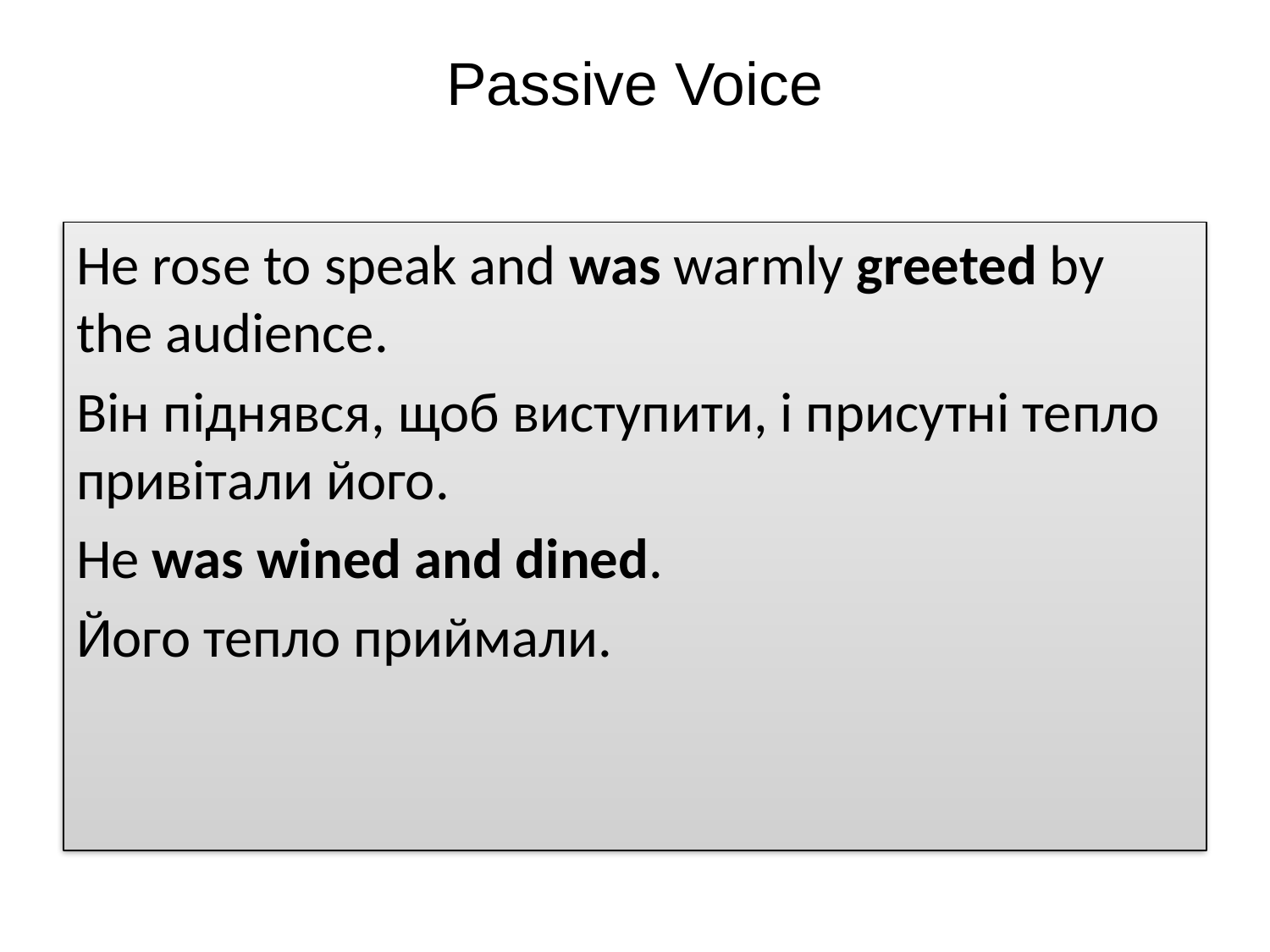

# Passive Voice
He rose to speak and was warmly greeted by the audience.
Він піднявся, щоб виступити, і присутні тепло привітали його.
He was wined and dined.
Його тепло приймали.